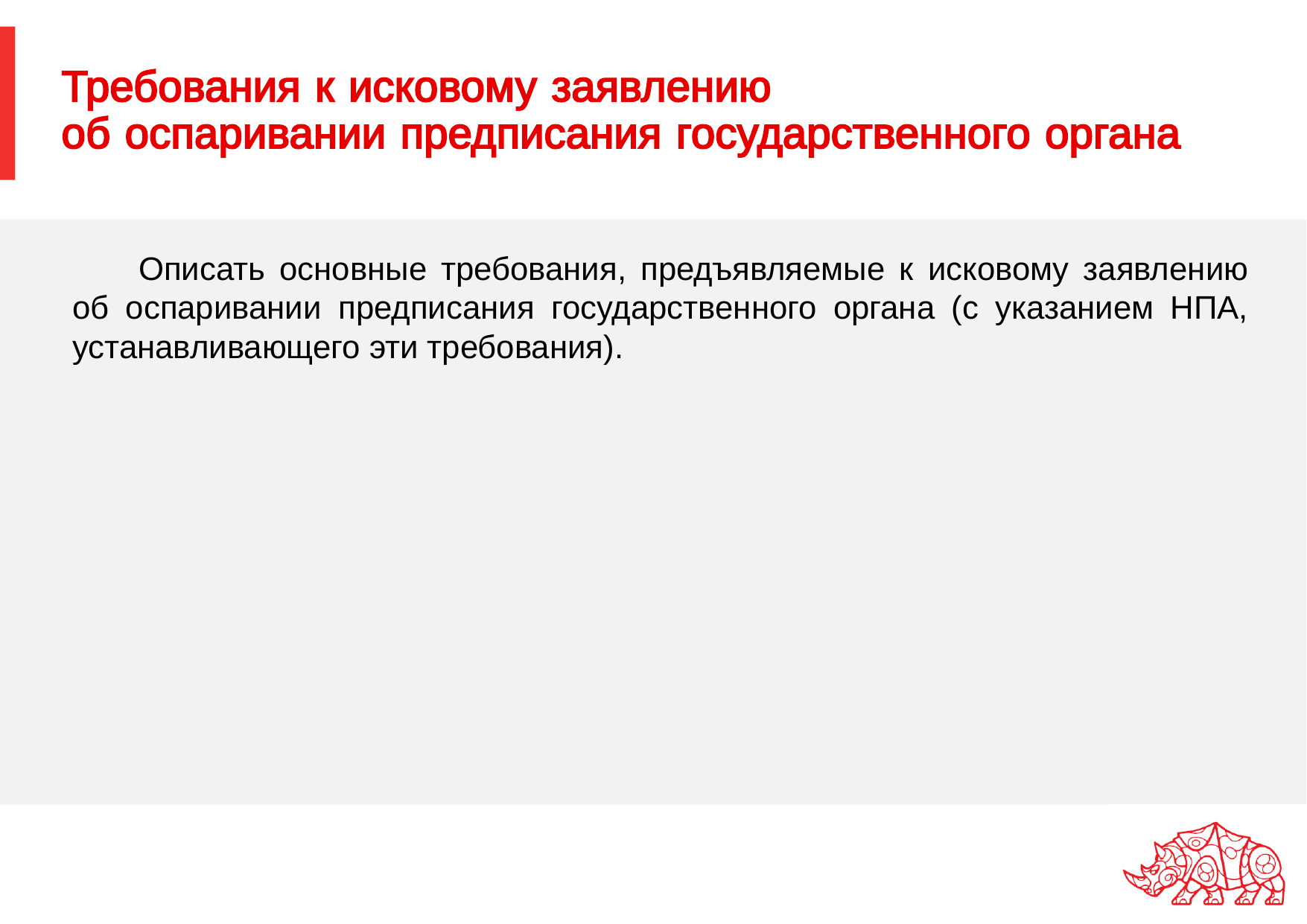

# Требования к исковому заявлению об оспаривании предписания государственного органа
Описать основные требования, предъявляемые к исковому заявлению об оспаривании предписания государственного органа (с указанием НПА, устанавливающего эти требования).